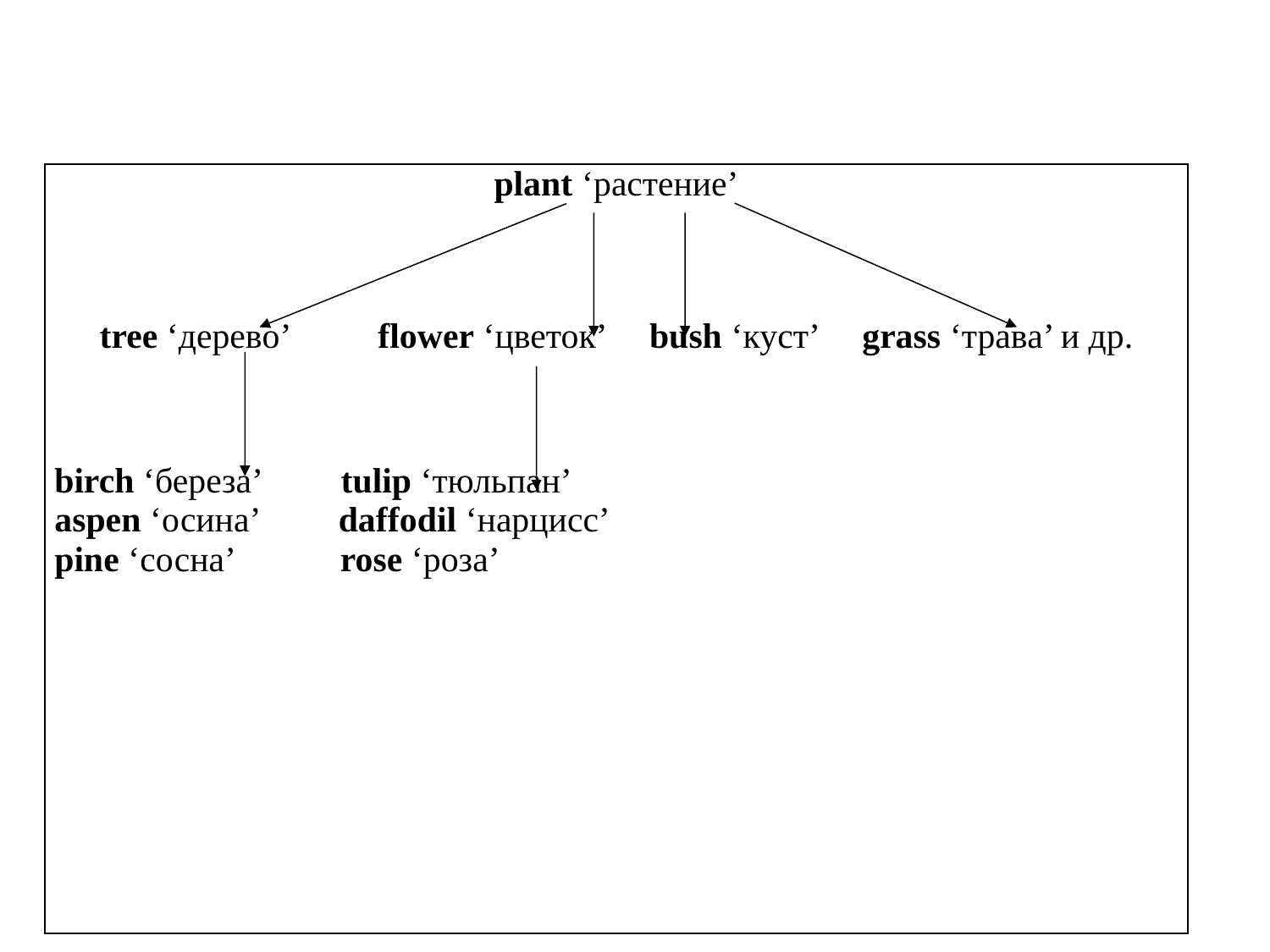

#
| plant ‘растение’     tree ‘дерево’ flower ‘цветок’ bush ‘куст’ grass ‘трава’ и др.     birch ‘береза’ tulip ‘тюльпан’ aspen ‘осина’ daffodil ‘нарцисс’ pine ‘сосна’ rose ‘роза’ |
| --- |